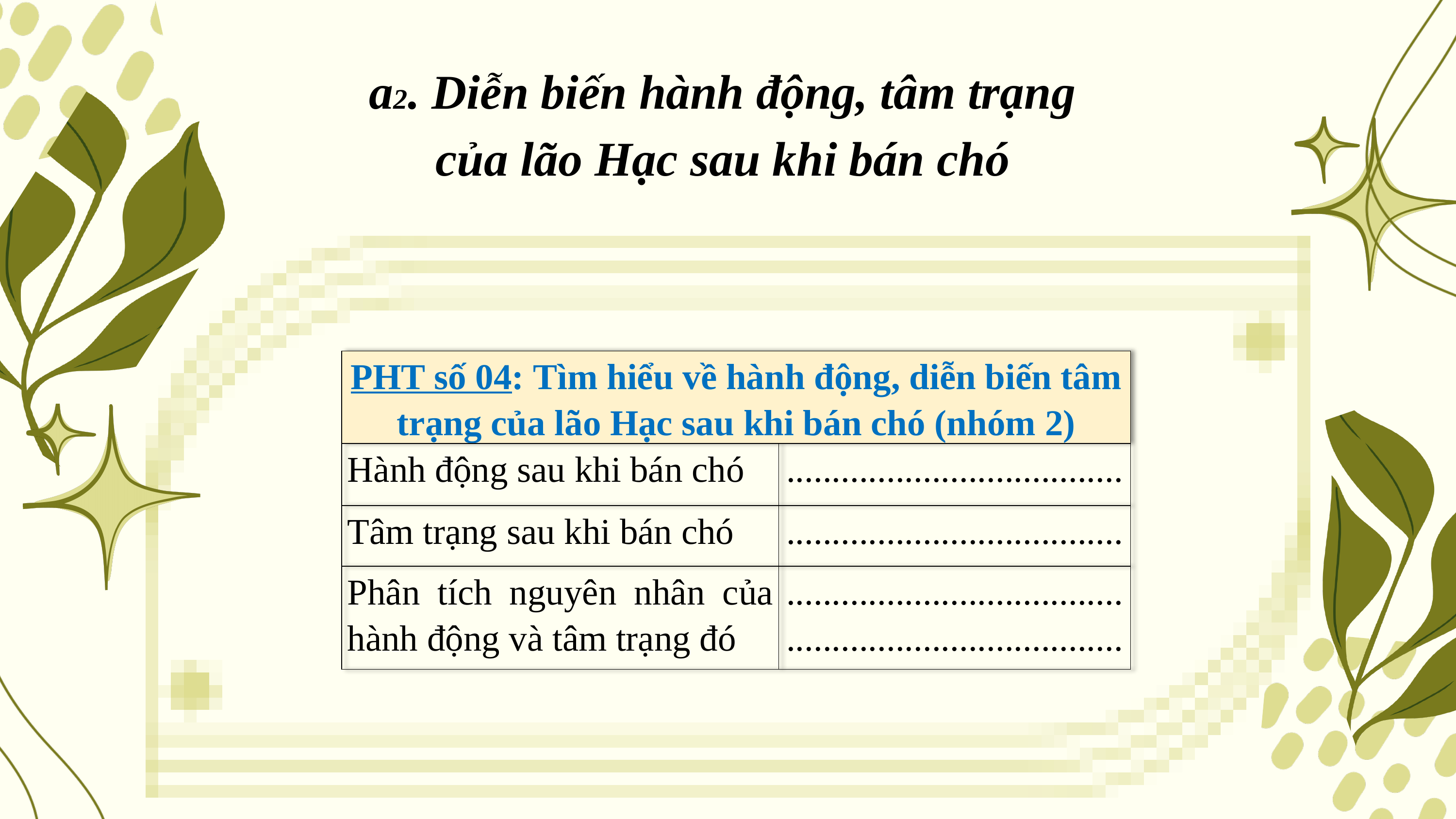

a2. Diễn biến hành động, tâm trạng của lão Hạc sau khi bán chó

| PHT số 04: Tìm hiểu về hành động, diễn biến tâm trạng của lão Hạc sau khi bán chó (nhóm 2) |  |
| --- | --- |
| Hành động sau khi bán chó | ..................................... |
| Tâm trạng sau khi bán chó | ..................................... |
| Phân tích nguyên nhân của hành động và tâm trạng đó | .......................................................................... |